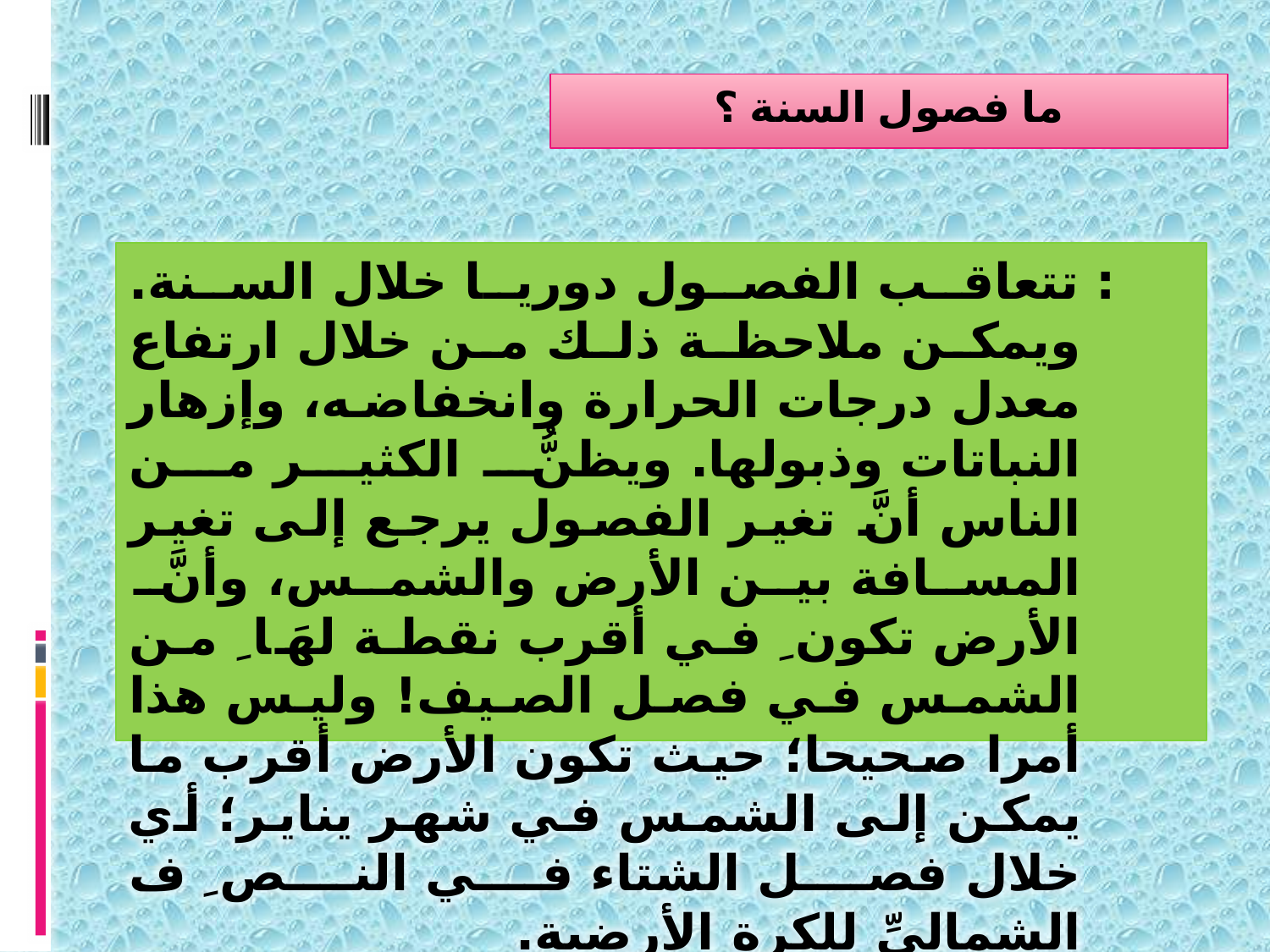

# ما فصول السنة ؟
    : تتعاقب الفصول دوريا خلال السنة. ويمكن ملاحظة ذلك من خلال ارتفاع معدل درجات الحرارة وانخفاضه، وإزهار النباتات وذبولها. ويظنُّ الكثير من الناس أنَّ تغير الفصول يرجع إلى تغير المسافة بين الأرض والشمس، وأنَّ الأرض تكون ِ في أقرب نقطة لهَا ِ من الشمس في فصل الصيف! وليس هذا أمرا صحيحا؛ حيث تكون الأرض أقرب ما يمكن إلى الشمس في شهر يناير؛ أي خلال فصل الشتاء في النص ِ ف الشماليِّ للكرة الأرضية.